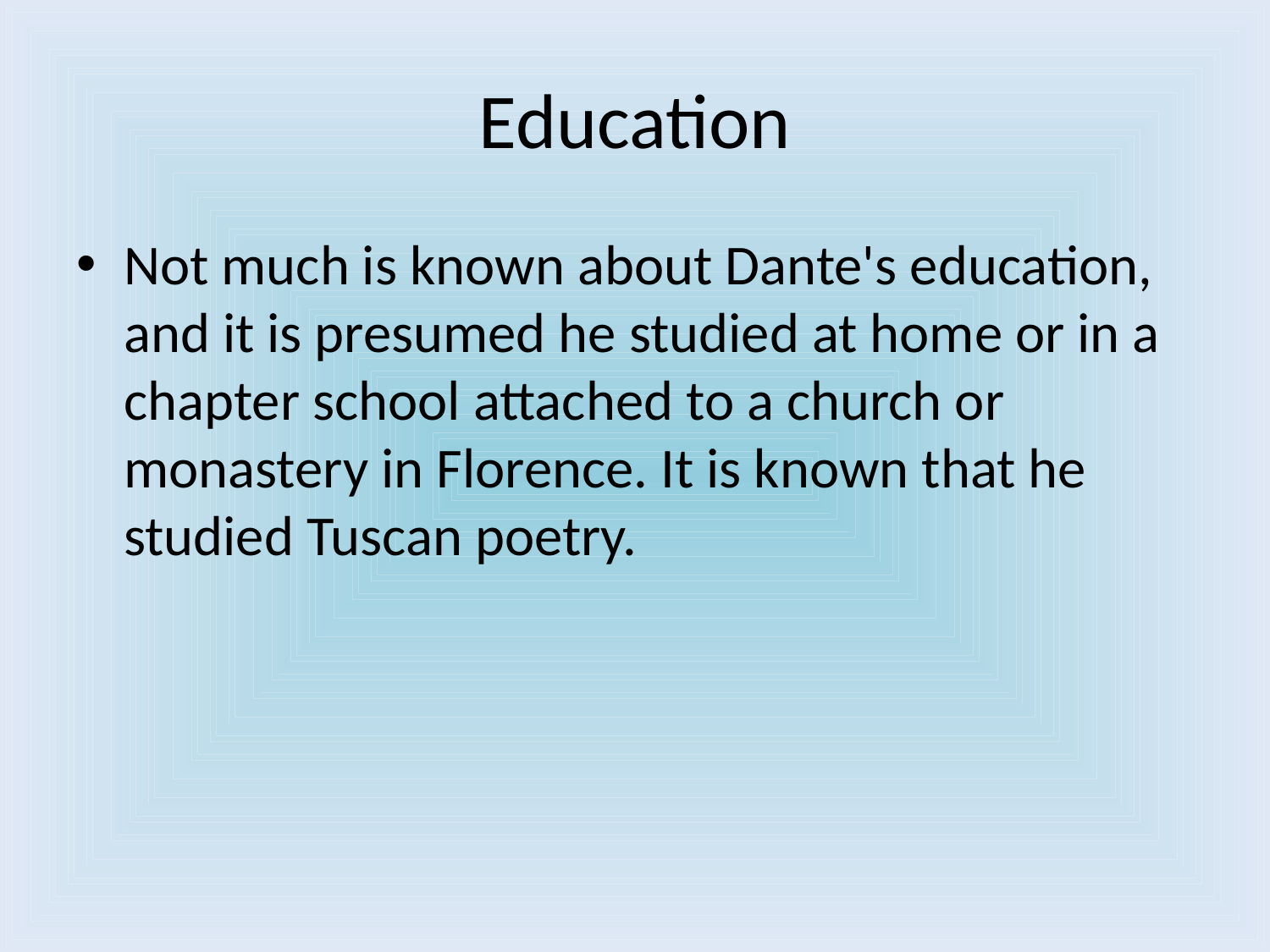

# Education
Not much is known about Dante's education, and it is presumed he studied at home or in a chapter school attached to a church or monastery in Florence. It is known that he studied Tuscan poetry.